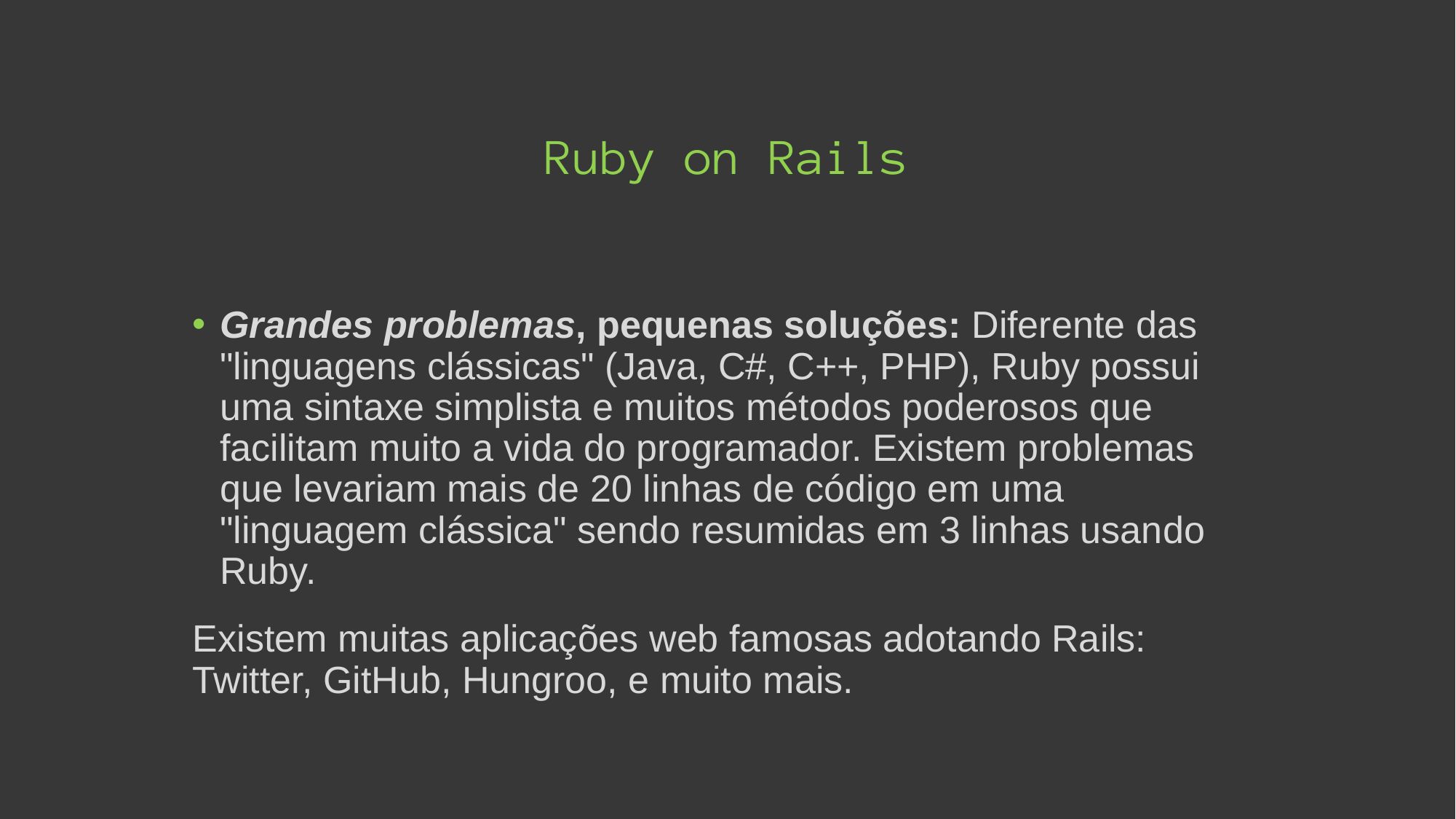

# Ruby on Rails

Grandes problemas, pequenas soluções: Diferente das "linguagens clássicas" (Java, C#, C++, PHP), Ruby possui uma sintaxe simplista e muitos métodos poderosos que facilitam muito a vida do programador. Existem problemas que levariam mais de 20 linhas de código em uma "linguagem clássica" sendo resumidas em 3 linhas usando Ruby.
Existem muitas aplicações web famosas adotando Rails: Twitter, GitHub, Hungroo, e muito mais.